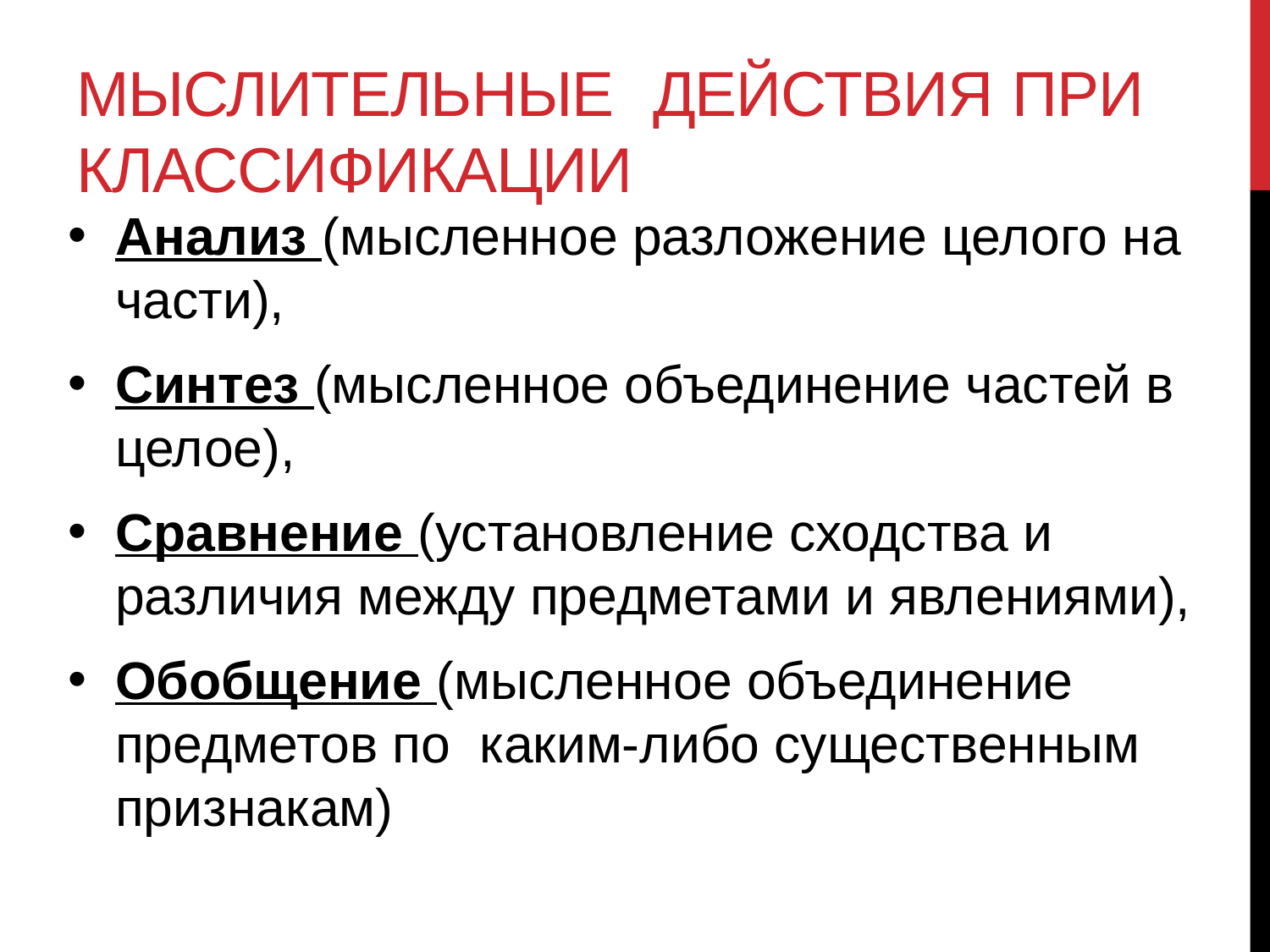

# Мыслительные  действия при классификации
Анализ (мысленное разложение целого на части),
Синтез (мысленное объединение частей в целое),
Сравнение (установление сходства и различия между предметами и явлениями),
Обобщение (мысленное объединение предметов по  каким-либо существенным признакам)